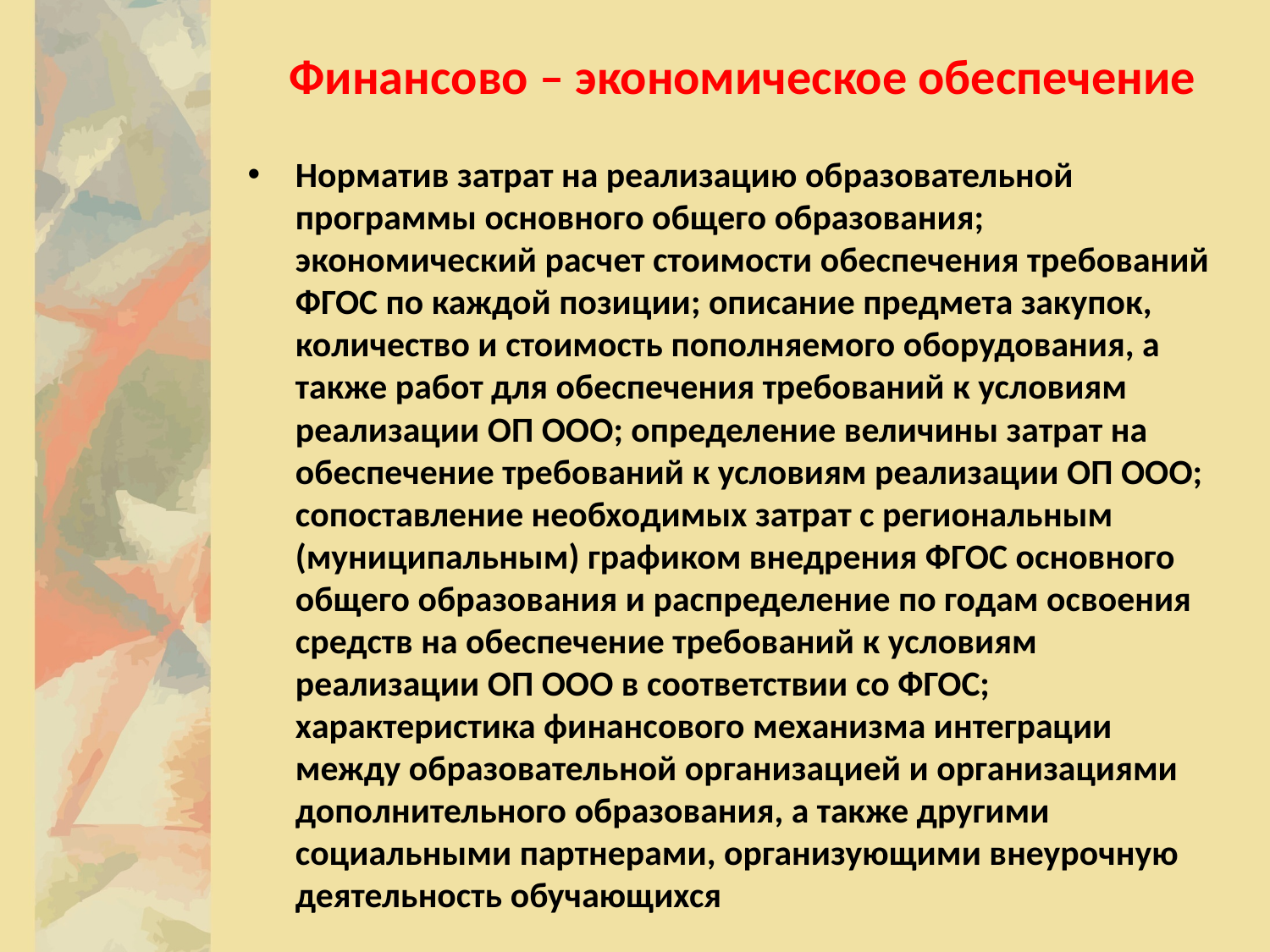

# Финансово – экономическое обеспечение
Норматив затрат на реализацию образовательной программы основного общего образования; экономический расчет стоимости обеспечения требований ФГОС по каждой позиции; описание предмета закупок, количество и стоимость пополняемого оборудования, а также работ для обеспечения требований к условиям реализации ОП ООО; определение величины затрат на обеспечение требований к условиям реализации ОП ООО; сопоставление необходимых затрат с региональным (муниципальным) графиком внедрения ФГОС основного общего образования и распределение по годам освоения средств на обеспечение требований к условиям реализации ОП ООО в соответствии со ФГОС; характеристика финансового механизма интеграции между образовательной организацией и организациями дополнительного образования, а также другими социальными партнерами, организующими внеурочную деятельность обучающихся